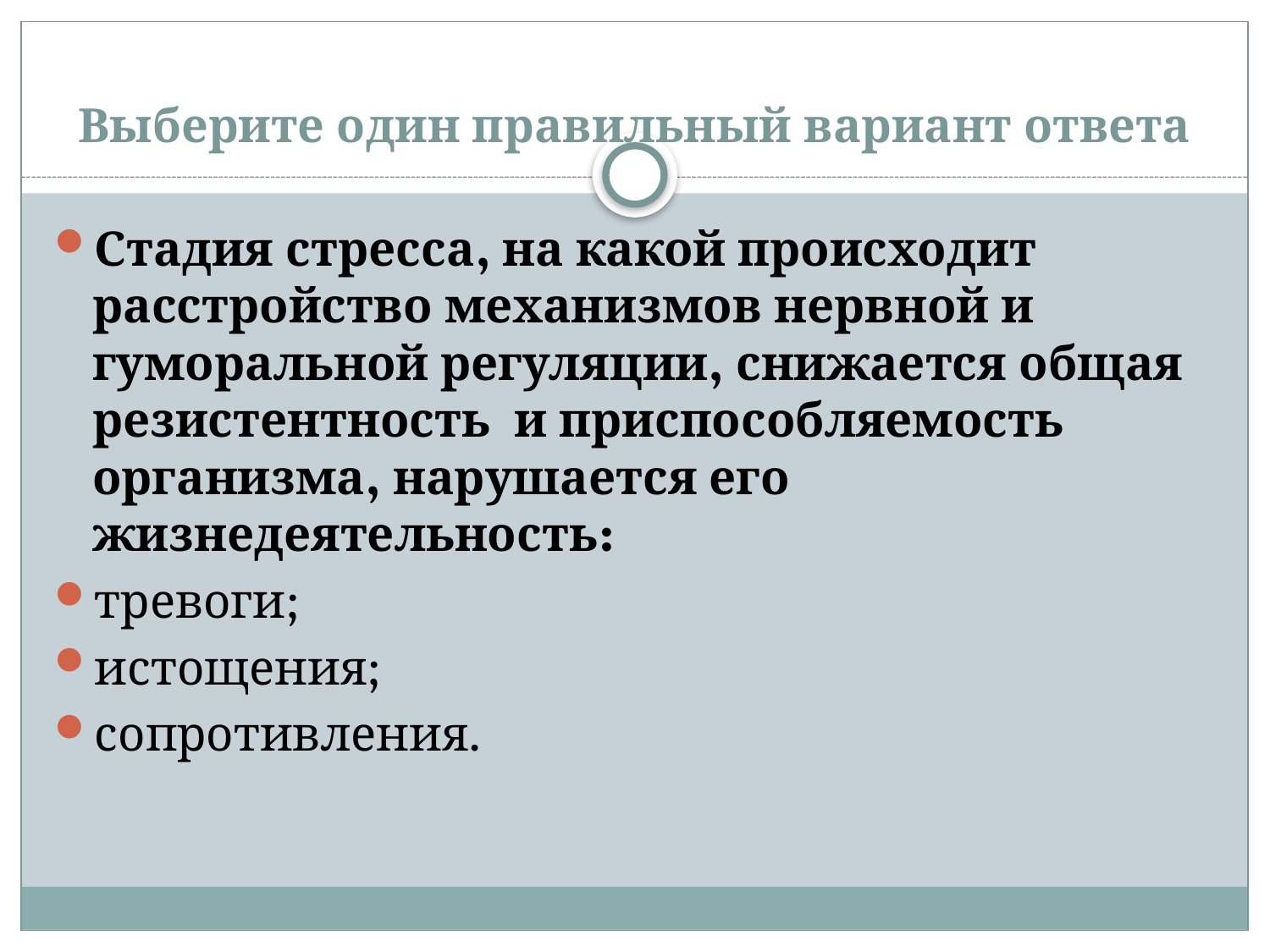

# Выберите один правильный вариант ответа
Стадия стресса, на какой происходит расстройство механизмов нервной и гуморальной регуляции, снижается общая резистентность  и приспособляемость организма, нарушается его жизнедеятельность:
тревоги;
истощения;
сопротивления.